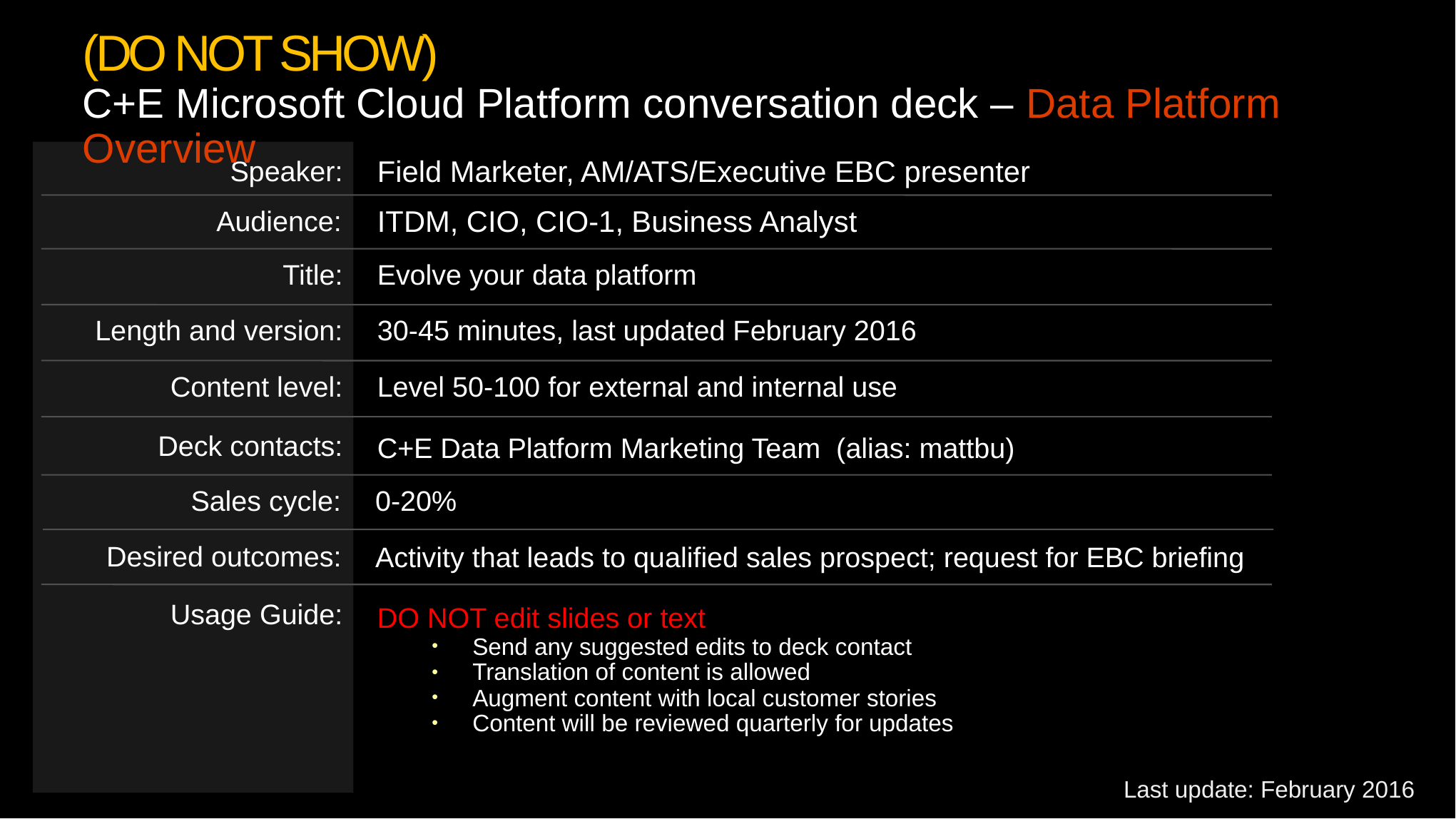

(DO NOT SHOW)
C+E Microsoft Cloud Platform conversation deck – Data Platform Overview

Field Marketer, AM/ATS/Executive EBC presenter
Speaker:

ITDM, CIO, CIO-1, Business Analyst
Audience:

Title:
Evolve your data platform

30-45 minutes, last updated February 2016
Length and version:

Content level:
Level 50-100 for external and internal use

Deck contacts:
C+E Data Platform Marketing Team  (alias: mattbu)

Sales cycle:
0-20%

Desired outcomes:
Activity that leads to qualified sales prospect; request for EBC briefing

Usage Guide:
DO NOT edit slides or text
Send any suggested edits to deck contact
Translation of content is allowed
Augment content with local customer stories
Content will be reviewed quarterly for updates
Last update: February 2016